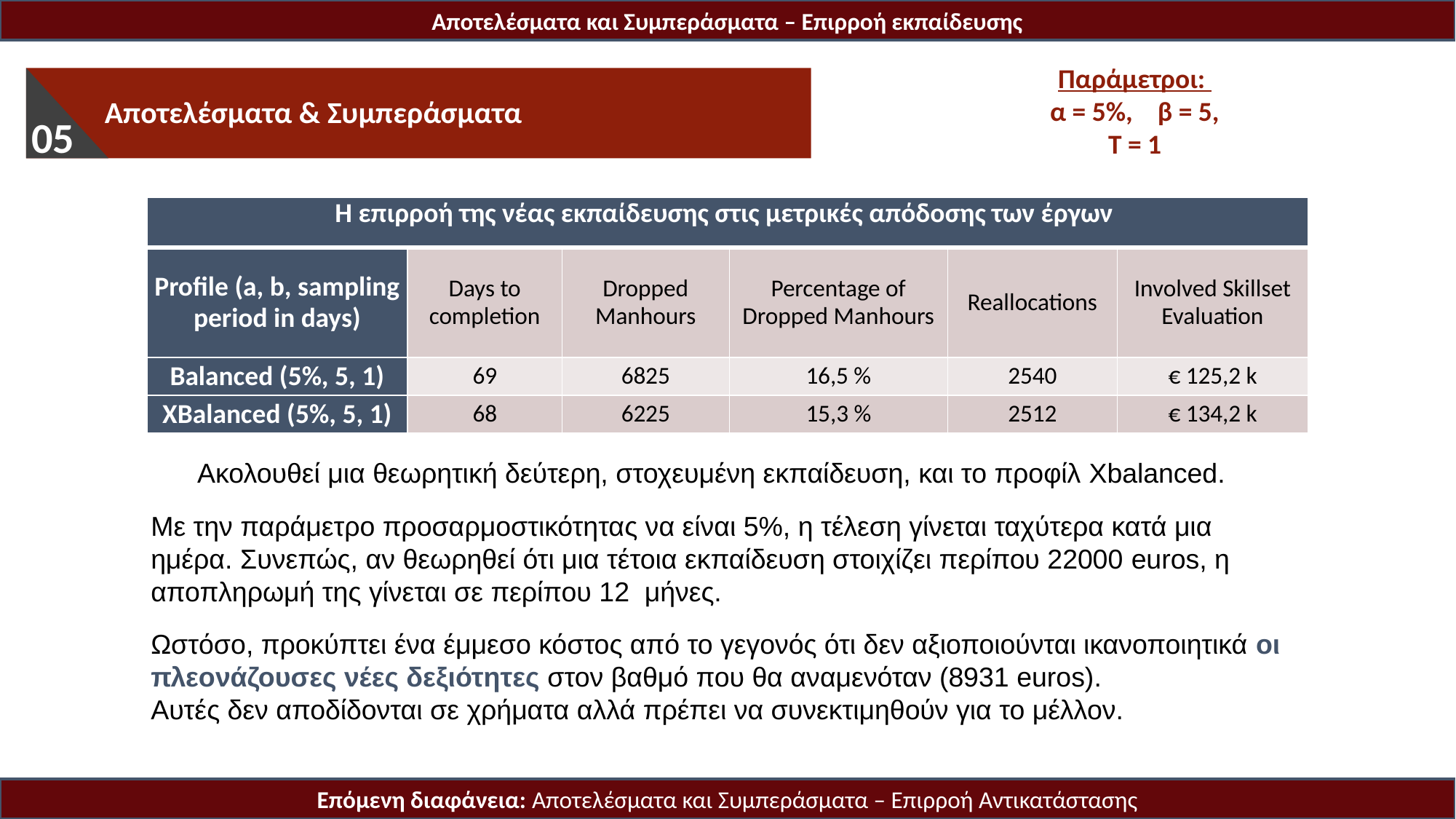

Αποτελέσματα και Συμπεράσματα – Επιρροή εκπαίδευσης
Παράμετροι:
α = 5%,    β = 5,
Τ = 1

 Προτεινόμενη Μοντελοποίηση
01
 Αποτελέσματα & Συμπεράσματα
03
05
| Η επιρροή της νέας εκπαίδευσης στις μετρικές απόδοσης των έργων |  |  |  |  |  |
| --- | --- | --- | --- | --- | --- |
| Profile (a, b, sampling period in days) | Days to completion | Dropped Manhours | Percentage of Dropped Manhours | Reallocations | Involved Skillset Evaluation |
| Balanced (5%, 5, 1) | 69 | 6825 | 16,5 % | 2540 | € 125,2 k |
| ΧBalanced (5%, 5, 1) | 68 | 6225 | 15,3 % | 2512 | € 134,2 k |
Ακολουθεί μια θεωρητική δεύτερη, στοχευμένη εκπαίδευση, και το προφίλ Xbalanced.
Με την παράμετρο προσαρμοστικότητας να είναι 5%, η τέλεση γίνεται ταχύτερα κατά μια ημέρα. Συνεπώς, αν θεωρηθεί ότι μια τέτοια εκπαίδευση στοιχίζει περίπου 22000 euros, η αποπληρωμή της γίνεται σε περίπου 12  μήνες.
Ωστόσο, προκύπτει ένα έμμεσο κόστος από το γεγονός ότι δεν αξιοποιούνται ικανοποιητικά οι πλεονάζουσες νέες δεξιότητες στον βαθμό που θα αναμενόταν (8931 euros).
Αυτές δεν αποδίδονται σε χρήματα αλλά πρέπει να συνεκτιμηθούν για το μέλλον.
06
Επόμενη διαφάνεια: Αποτελέσματα και Συμπεράσματα – Επιρροή Αντικατάστασης